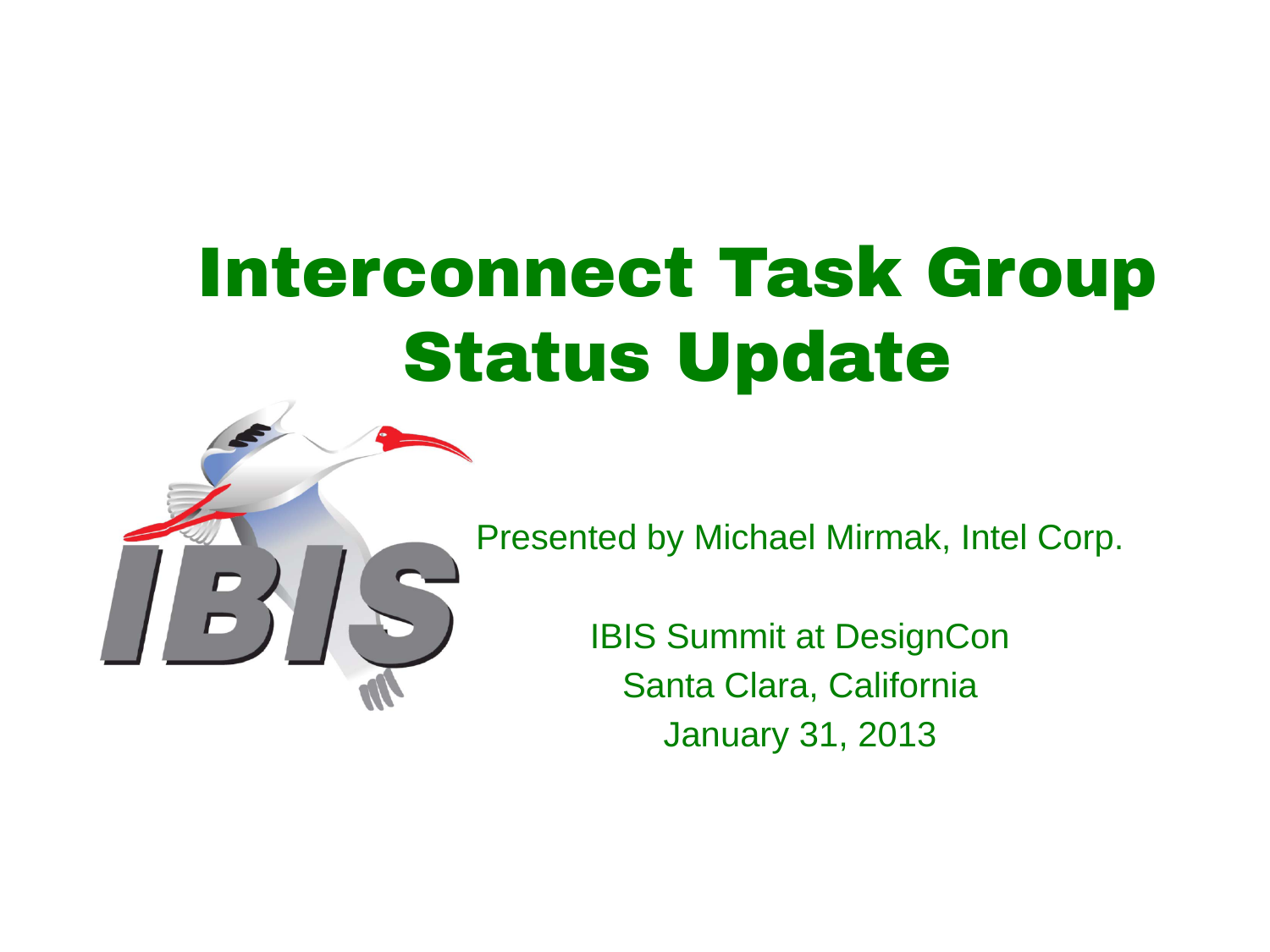

# Interconnect Task Group Status Update
Presented by Michael Mirmak, Intel Corp.

IBIS Summit at DesignCon
Santa Clara, California
January 31, 2013